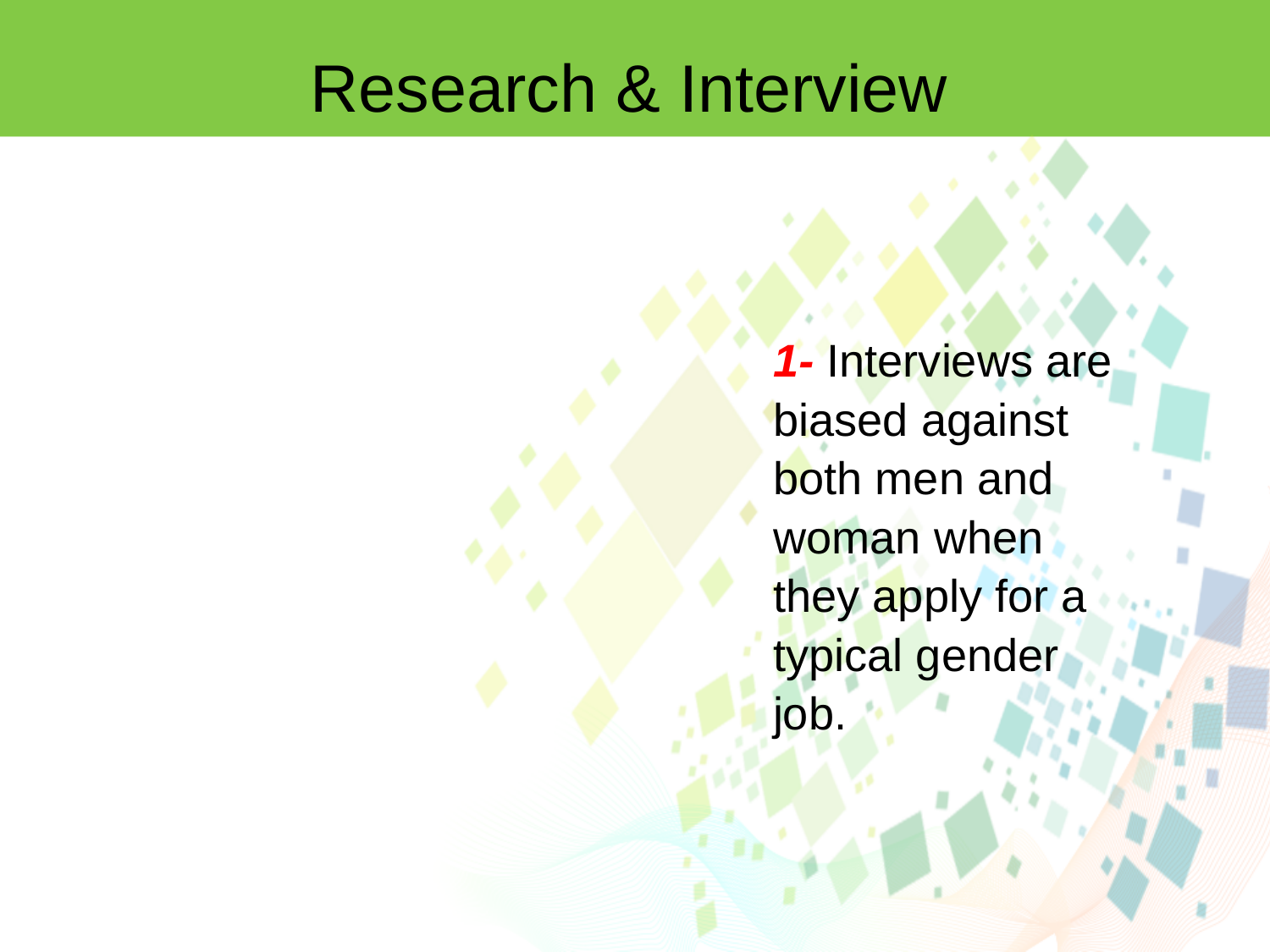

Research & Interview
1- Interviews are biased against both men and woman when they apply for a typical gender job.